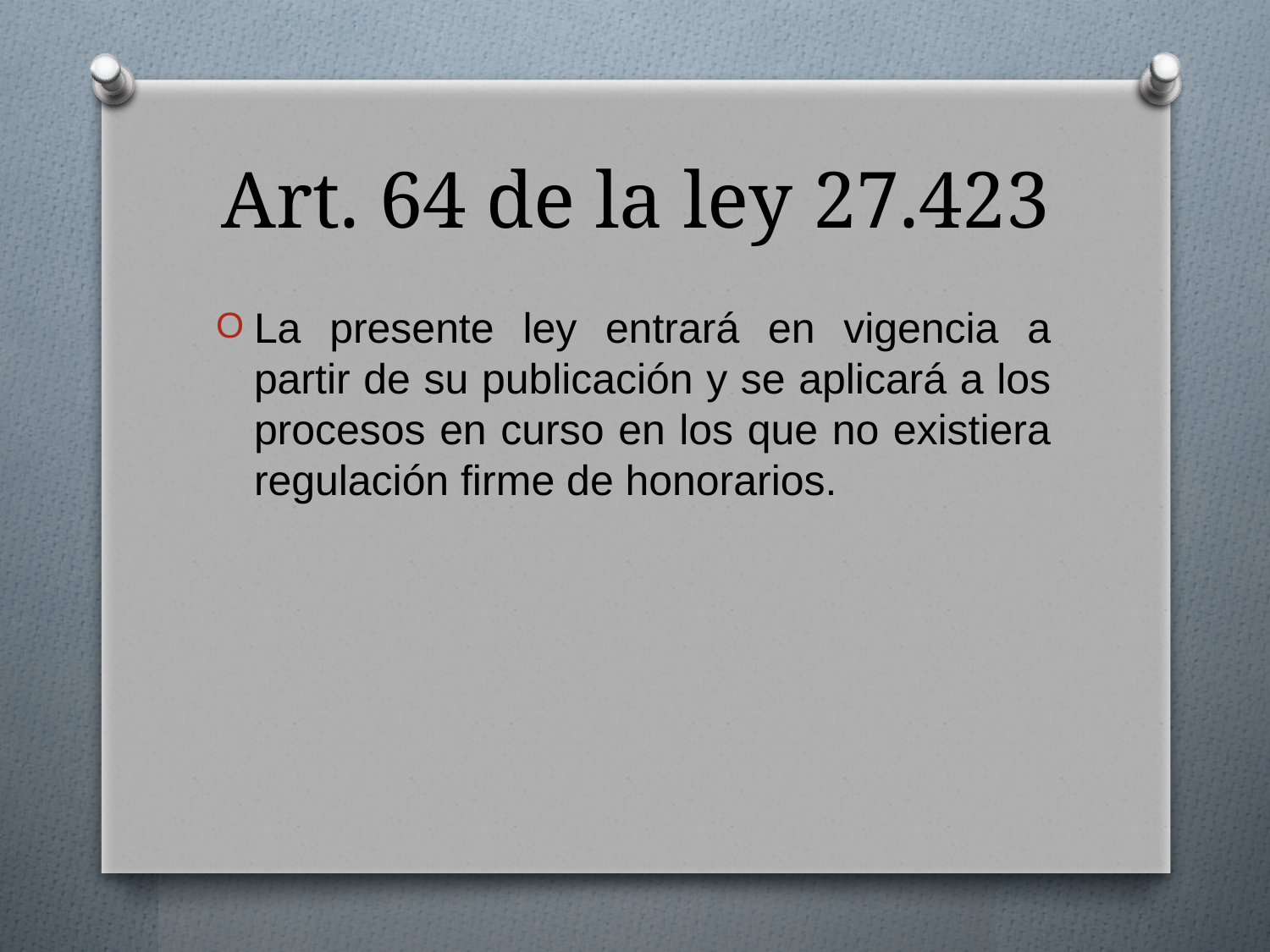

# Art. 64 de la ley 27.423
La presente ley entrará en vigencia a partir de su publicación y se aplicará a los procesos en curso en los que no existiera regulación firme de honorarios.